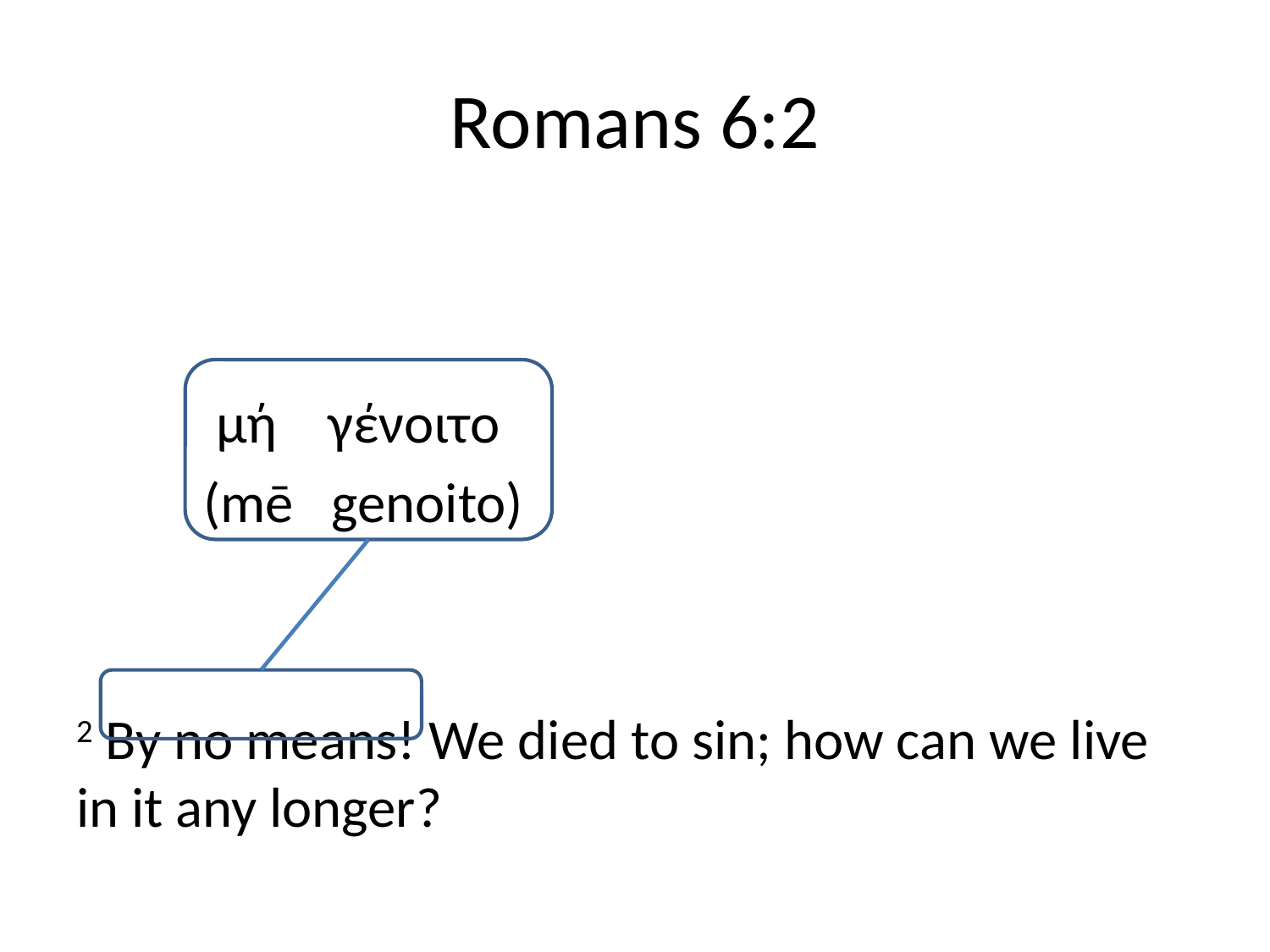

# Romans 6:2

	 μή    γένοιτο
	(mē   genoito)

2 By no means! We died to sin; how can we live in it any longer?